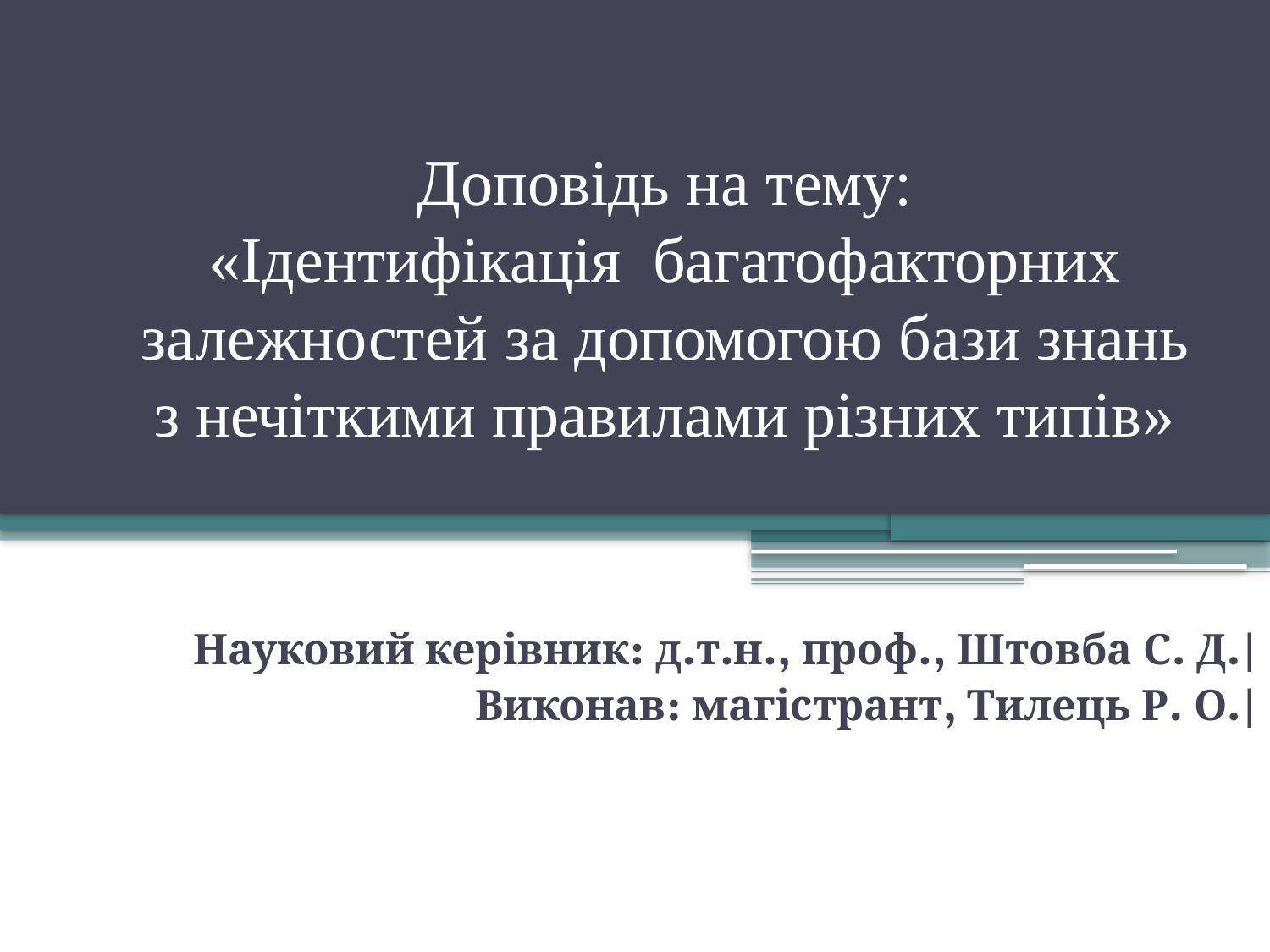

# Доповідь на тему: «Ідентифікація  багатофакторних залежностей за допомогою бази знань з нечіткими правилами різних типів»
Науковий керівник: д.т.н., проф., Штовба С. Д.|
Виконав: магістрант, Тилець Р. О.|